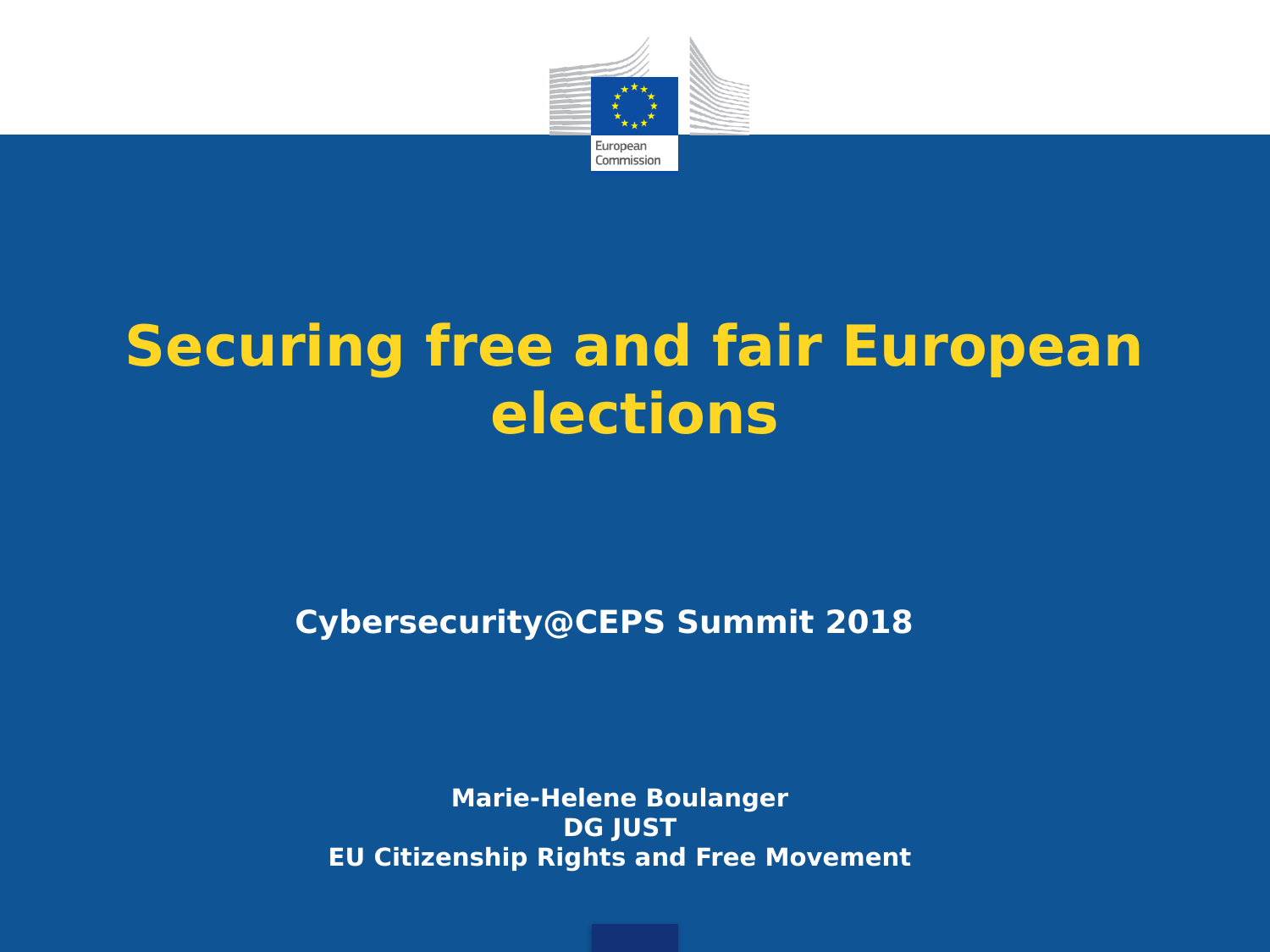

# Securing free and fair European elections
   Cybersecurity@CEPS Summit 2018

Marie-Helene Boulanger
DG JUST
EU Citizenship Rights and Free Movement